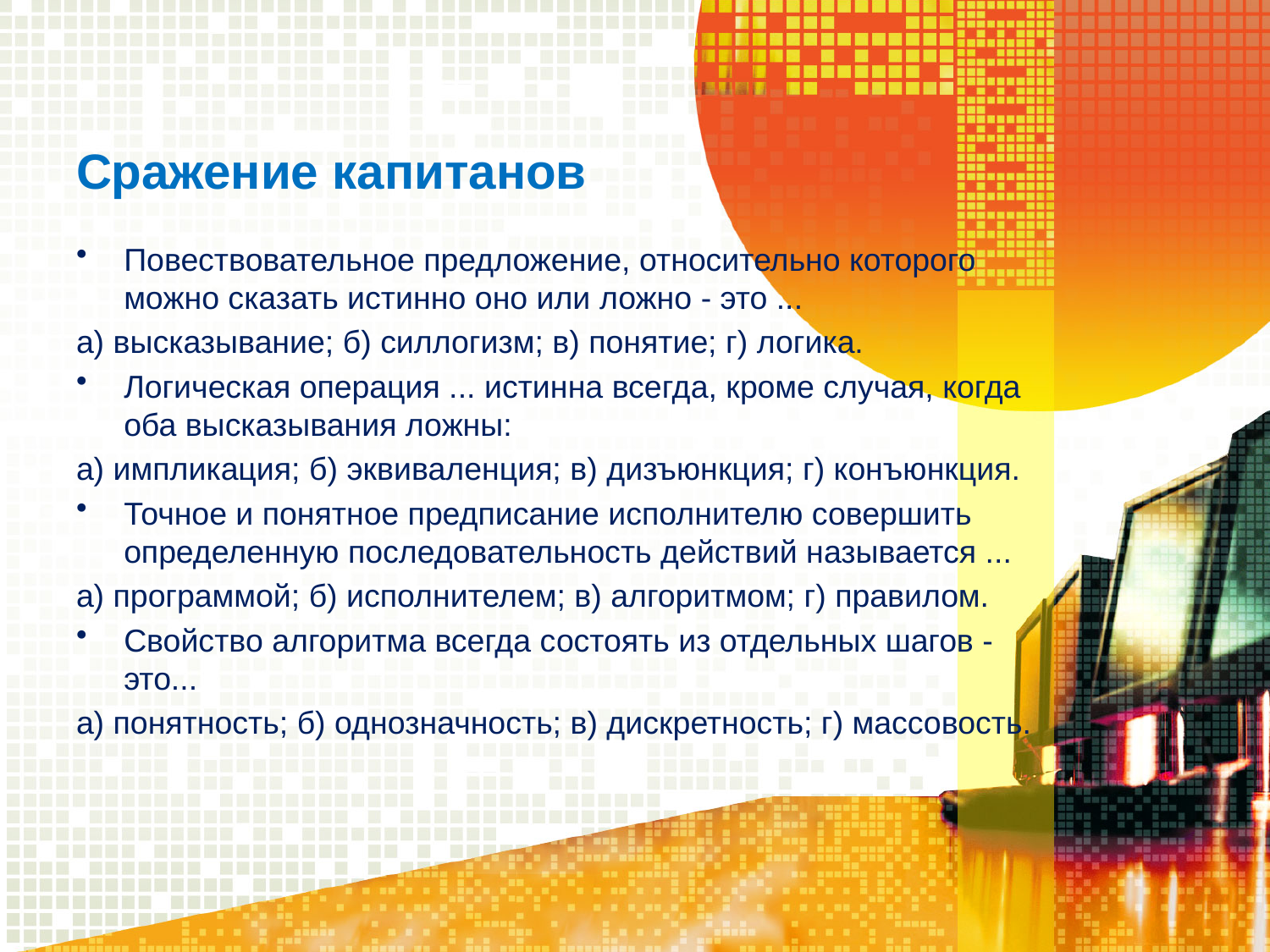

# Сражение капитанов
Повествовательное предложение, относительно которого можно сказать истинно оно или ложно - это ...
а) высказывание; б) силлогизм; в) понятие; г) логика.
Логическая операция ... истинна всегда, кроме случая, когда оба высказывания ложны:
а) импликация; б) эквиваленция; в) дизъюнкция; г) конъюнкция.
Точное и понятное предписание исполнителю совершить определенную последовательность действий называется ...
а) программой; б) исполнителем; в) алгоритмом; г) правилом.
Свойство алгоритма всегда состоять из отдельных шагов - это...
а) понятность; б) однозначность; в) дискретность; г) массовость.